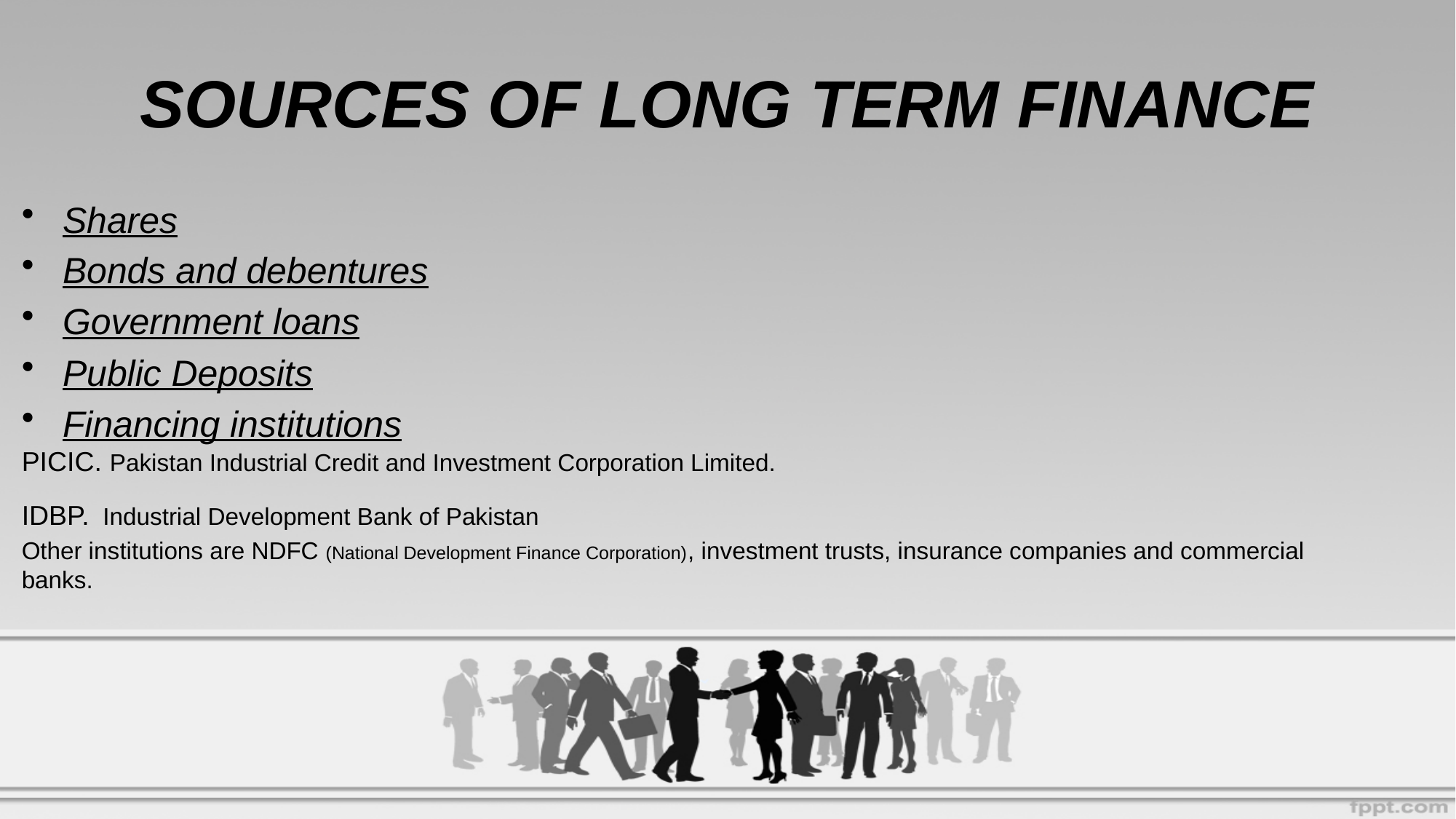

# SOURCES OF LONG TERM FINANCE
Shares
Bonds and debentures
Government loans
Public Deposits
Financing institutions
PICIC. Pakistan Industrial Credit and Investment Corporation Limited.
IDBP. Industrial Development Bank of Pakistan
Other institutions are NDFC (National Development Finance Corporation), investment trusts, insurance companies and commercial banks.